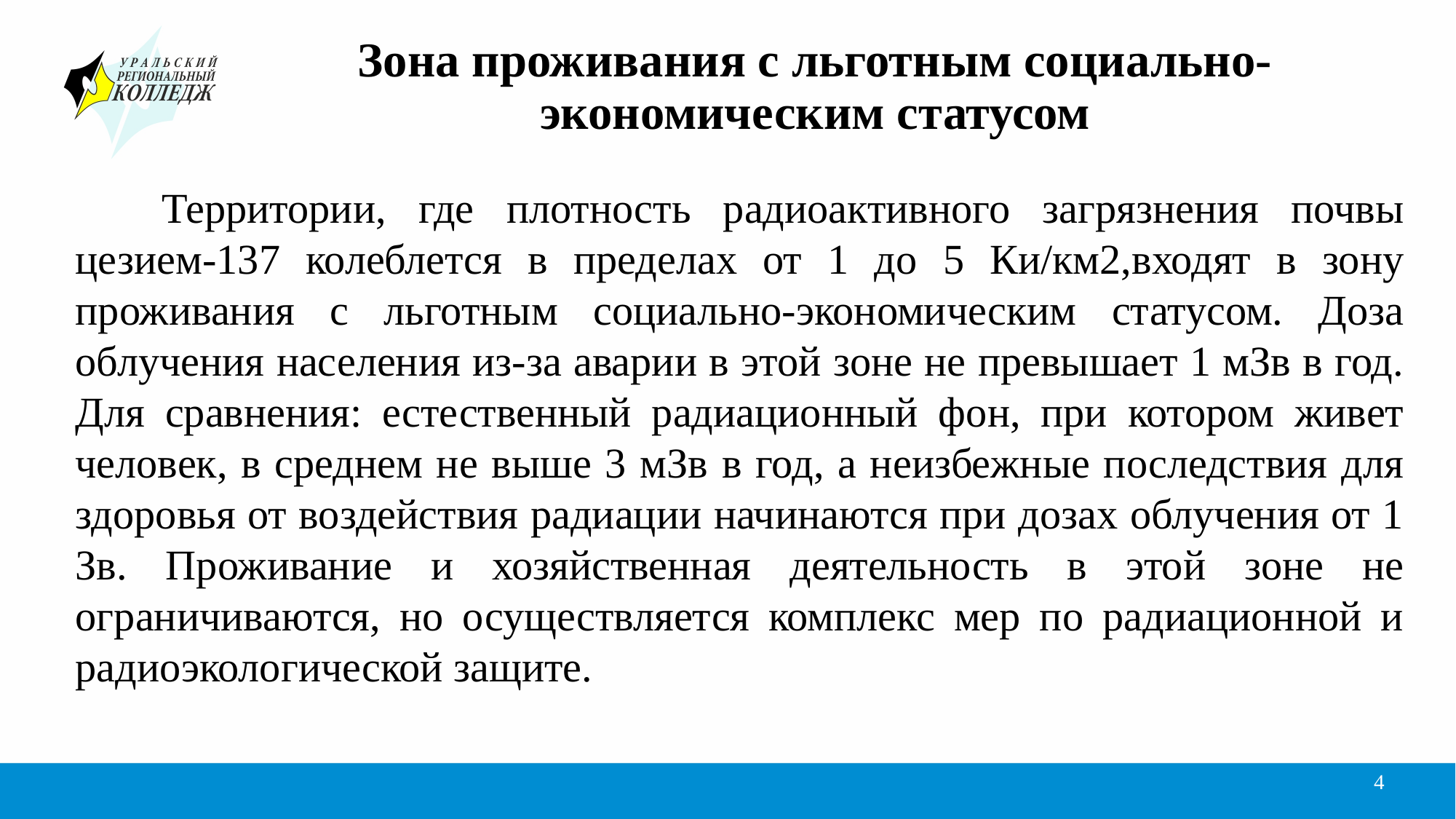

# Зона проживания с льготным социально-экономическим статусом
 Территории, где плотность радиоактивного загрязнения почвы цезием-137 колеблется в пределах от 1 до 5 Ки/км2,входят в зону проживания с льготным социально-экономическим статусом. Доза облучения населения из-за аварии в этой зоне не превышает 1 мЗв в год. Для сравнения: естественный радиационный фон, при котором живет человек, в среднем не выше 3 мЗв в год, а неизбежные последствия для здоровья от воздействия радиации начинаются при дозах облучения от 1 Зв. Проживание и хозяйственная деятельность в этой зоне не ограничиваются, но осуществляется комплекс мер по радиационной и радиоэкологической защите.
4